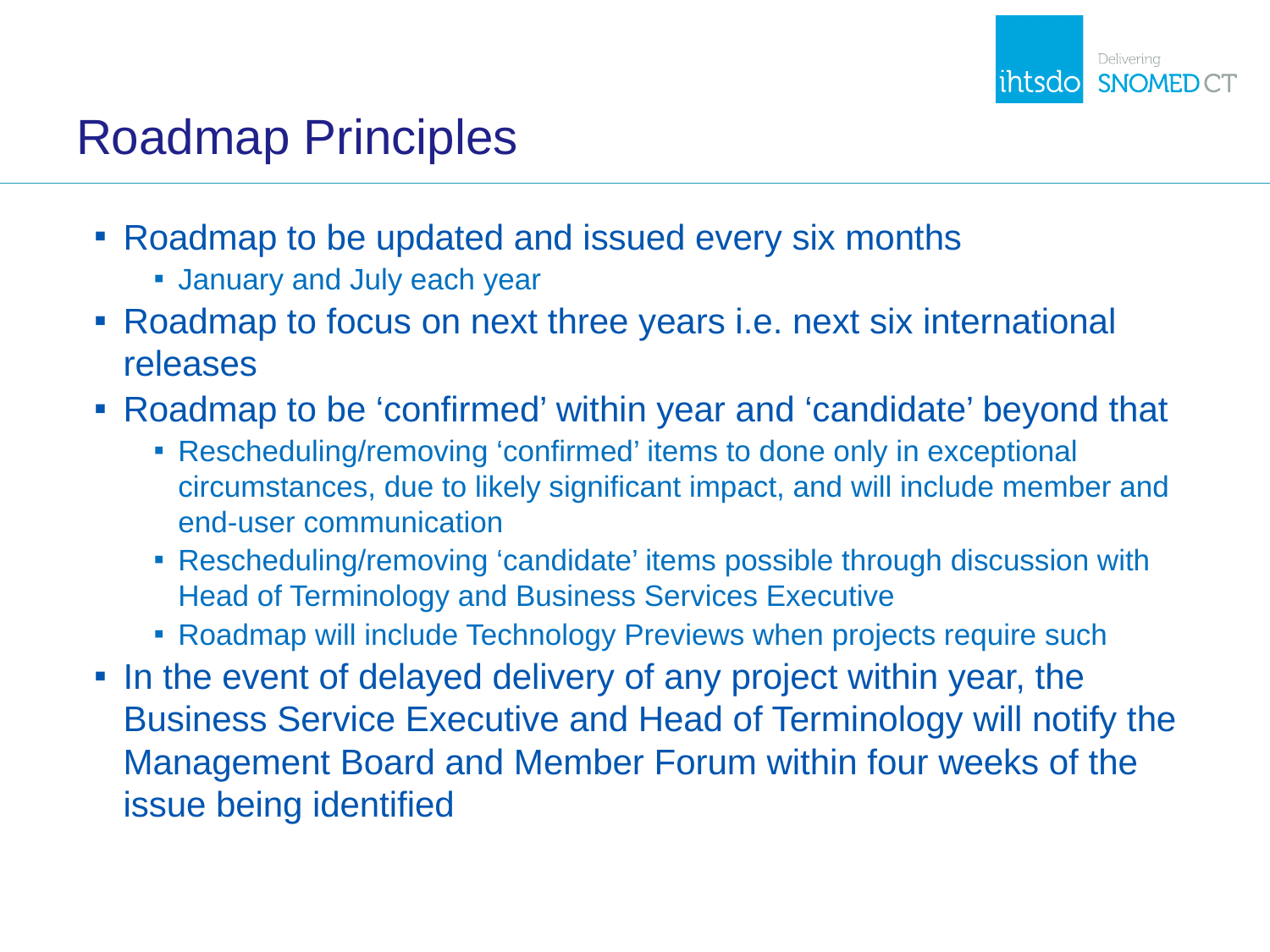

# Roadmap Principles
Roadmap to be updated and issued every six months
January and July each year
Roadmap to focus on next three years i.e. next six international releases
Roadmap to be ‘confirmed’ within year and ‘candidate’ beyond that
Rescheduling/removing ‘confirmed’ items to done only in exceptional circumstances, due to likely significant impact, and will include member and end-user communication
Rescheduling/removing ‘candidate’ items possible through discussion with Head of Terminology and Business Services Executive
Roadmap will include Technology Previews when projects require such
In the event of delayed delivery of any project within year, the Business Service Executive and Head of Terminology will notify the Management Board and Member Forum within four weeks of the issue being identified